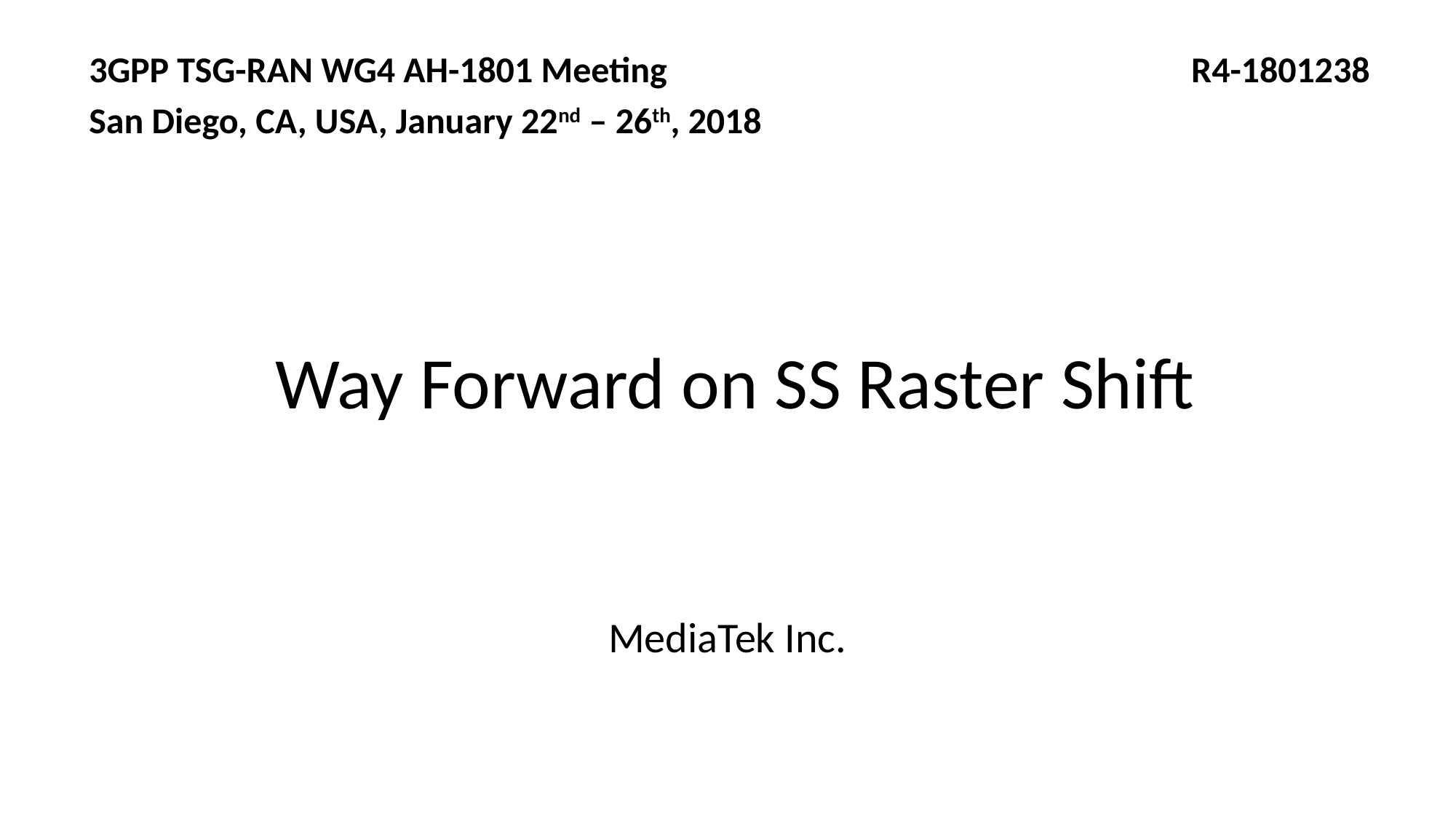

3GPP TSG-RAN WG4 AH-1801 Meeting                                                                R4-1801238
San Diego, CA, USA, January 22nd – 26th, 2018
# Way Forward on SS Raster Shift
MediaTek Inc.